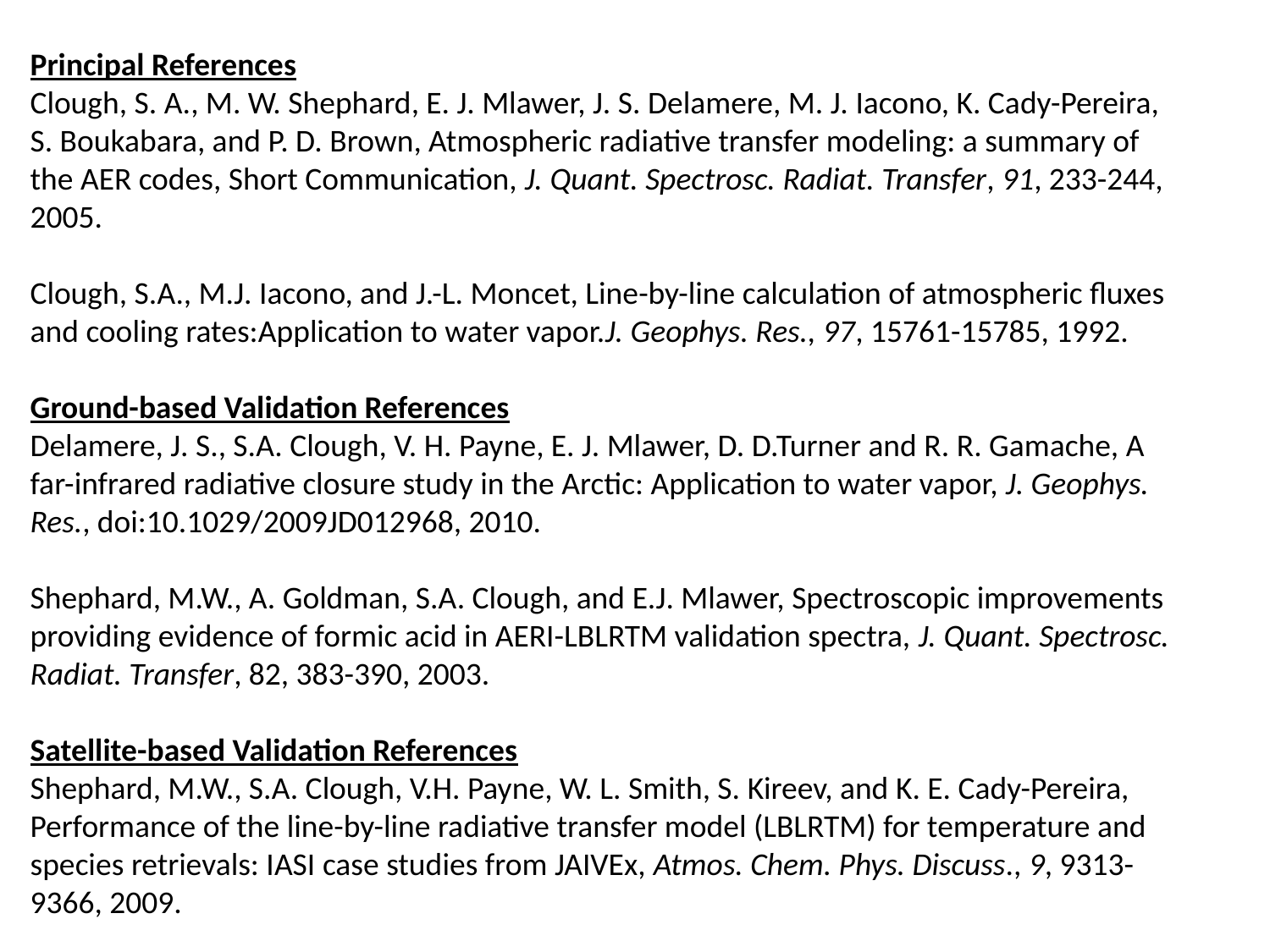

Principal References
Clough, S. A., M. W. Shephard, E. J. Mlawer, J. S. Delamere, M. J. Iacono, K. Cady-Pereira, S. Boukabara, and P. D. Brown, Atmospheric radiative transfer modeling: a summary of the AER codes, Short Communication, J. Quant. Spectrosc. Radiat. Transfer, 91, 233-244, 2005.

Clough, S.A., M.J. Iacono, and J.-L. Moncet, Line-by-line calculation of atmospheric fluxes and cooling rates:Application to water vapor.J. Geophys. Res., 97, 15761-15785, 1992.

Ground-based Validation References
Delamere, J. S., S.A. Clough, V. H. Payne, E. J. Mlawer, D. D.Turner and R. R. Gamache, A far-infrared radiative closure study in the Arctic: Application to water vapor, J. Geophys. Res., doi:10.1029/2009JD012968, 2010.

Shephard, M.W., A. Goldman, S.A. Clough, and E.J. Mlawer, Spectroscopic improvements providing evidence of formic acid in AERI-LBLRTM validation spectra, J. Quant. Spectrosc. Radiat. Transfer, 82, 383-390, 2003.

Satellite-based Validation References
Shephard, M.W., S.A. Clough, V.H. Payne, W. L. Smith, S. Kireev, and K. E. Cady-Pereira, Performance of the line-by-line radiative transfer model (LBLRTM) for temperature and species retrievals: IASI case studies from JAIVEx, Atmos. Chem. Phys. Discuss., 9, 9313-9366, 2009.